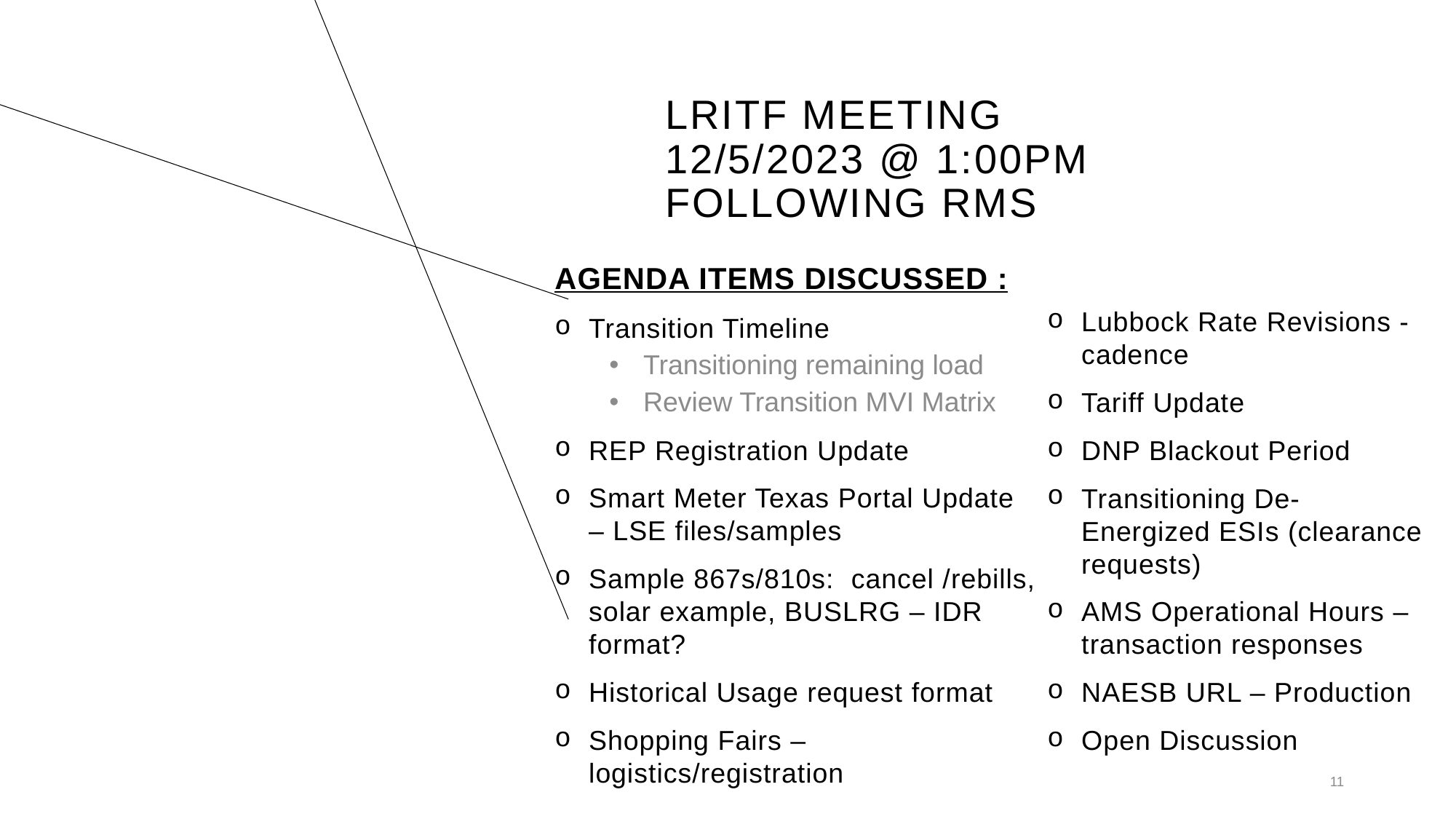

# Lritf meeting 12/5/2023 @ 1:00PM following RMS
AGENDA ITEMS DISCUSSED :
Transition Timeline
Transitioning remaining load
Review Transition MVI Matrix
REP Registration Update
Smart Meter Texas Portal Update – LSE files/samples
Sample 867s/810s:  cancel /rebills, solar example, BUSLRG – IDR format?
Historical Usage request format
Shopping Fairs – logistics/registration

Lubbock Rate Revisions - cadence
Tariff Update
DNP Blackout Period
Transitioning De-Energized ESIs (clearance requests)
AMS Operational Hours – transaction responses
NAESB URL – Production
Open Discussion

11